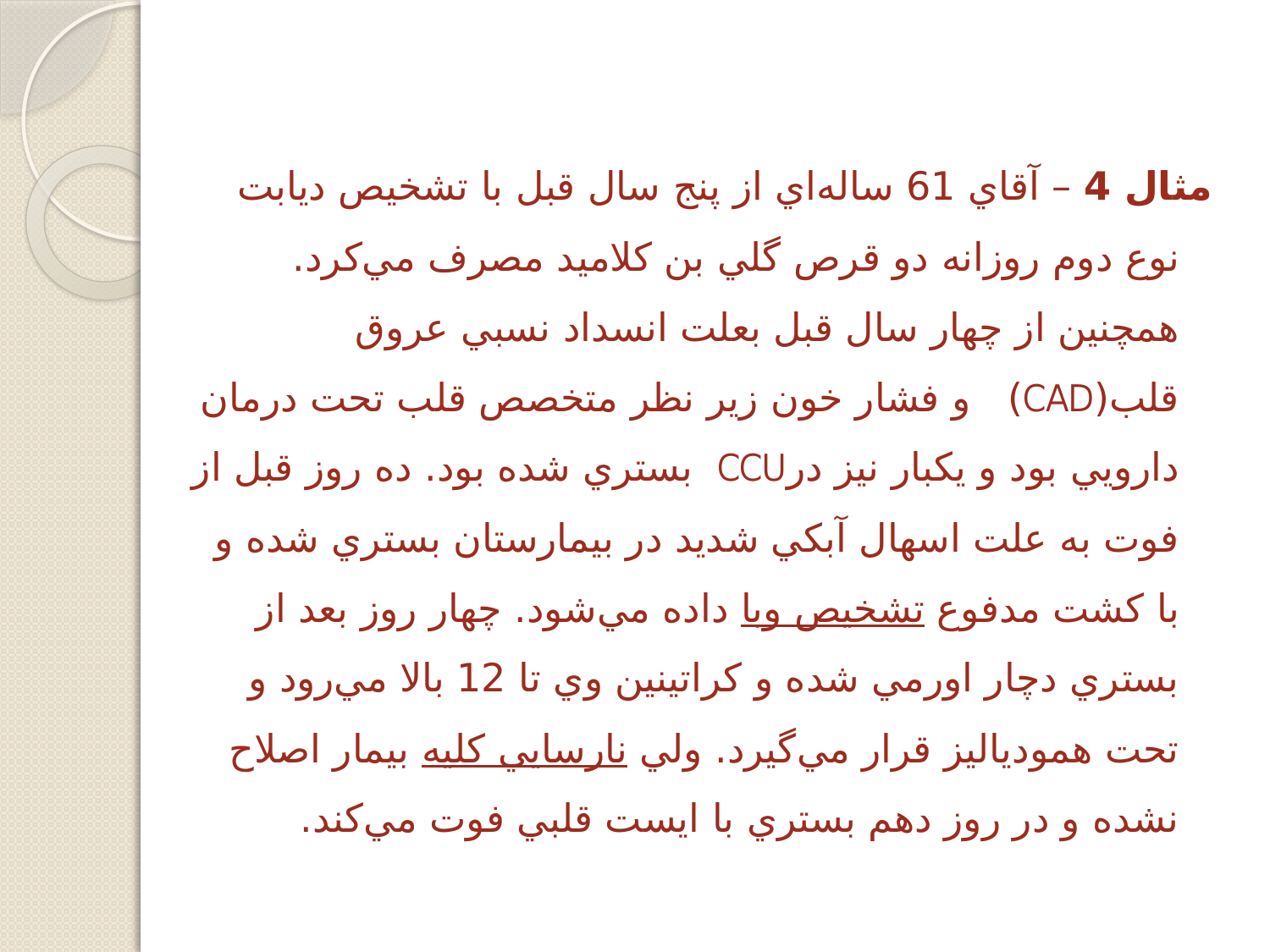

مثال 4 – آقاي 61 ساله‌اي از پنج سال قبل با تشخيص ديابت نوع دوم روزانه دو قرص گلي بن كلاميد مصرف مي‌كرد. همچنين از چهار سال قبل بعلت انسداد نسبي عروق قلب(CAD)   و فشار خون زير نظر متخصص قلب تحت درمان دارويي بود و يكبار نيز درCCU  بستري شده بود. ده روز قبل از فوت به علت اسهال آبكي شديد در بيمارستان بستري شده و با كشت مدفوع تشخيص وبا داده مي‌شود. چهار روز بعد از بستري دچار اورمي شده و كراتينين وي تا 12 بالا مي‌رود و تحت همودياليز قرار مي‌گيرد. ولي نارسايي كليه بيمار اصلاح نشده و در روز دهم بستري با ايست قلبي فوت مي‌كند.